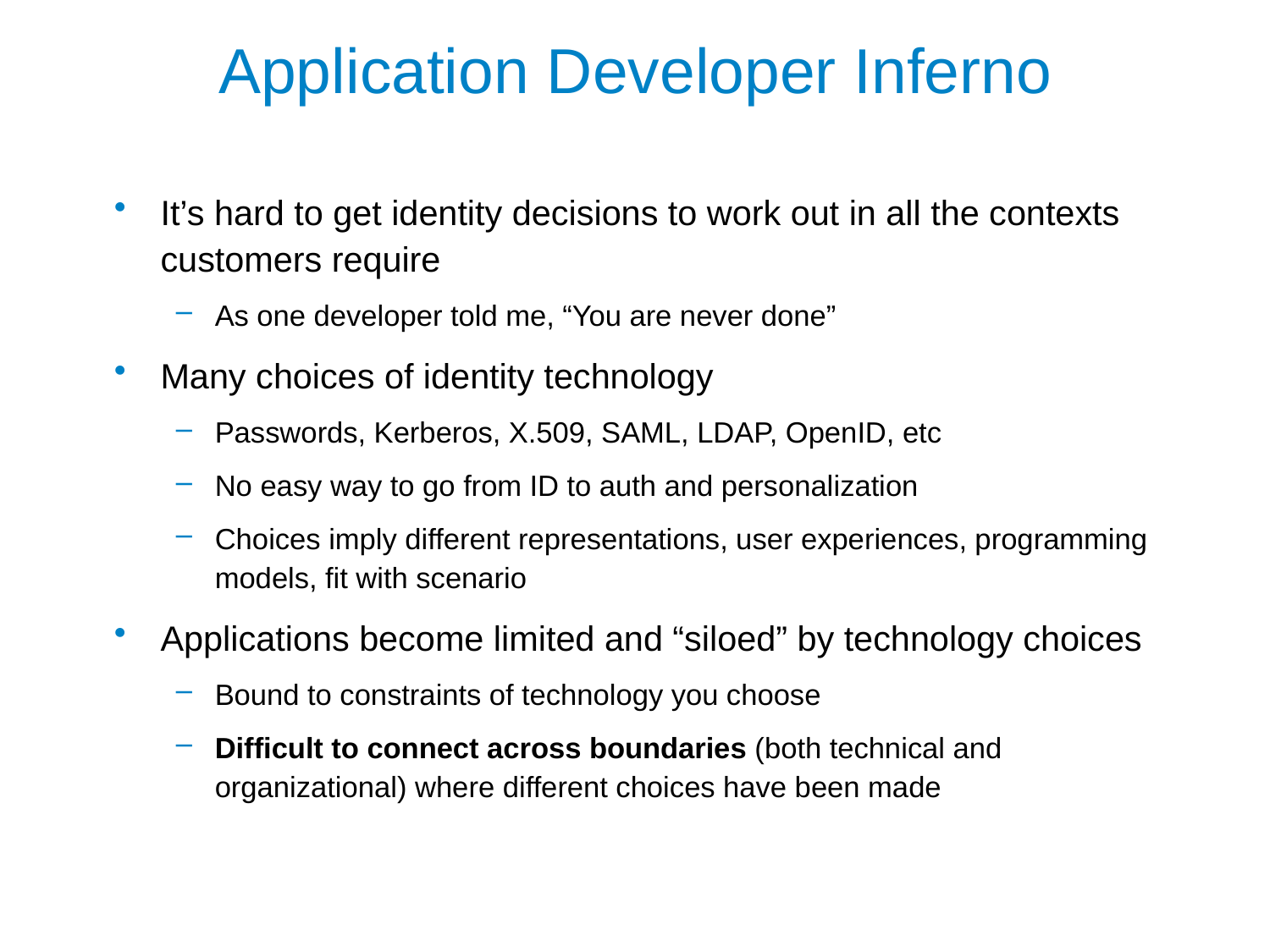

# Application Developer Inferno
It’s hard to get identity decisions to work out in all the contexts customers require
As one developer told me, “You are never done”
Many choices of identity technology
Passwords, Kerberos, X.509, SAML, LDAP, OpenID, etc
No easy way to go from ID to auth and personalization
Choices imply different representations, user experiences, programming models, fit with scenario
Applications become limited and “siloed” by technology choices
Bound to constraints of technology you choose
Difficult to connect across boundaries (both technical and organizational) where different choices have been made